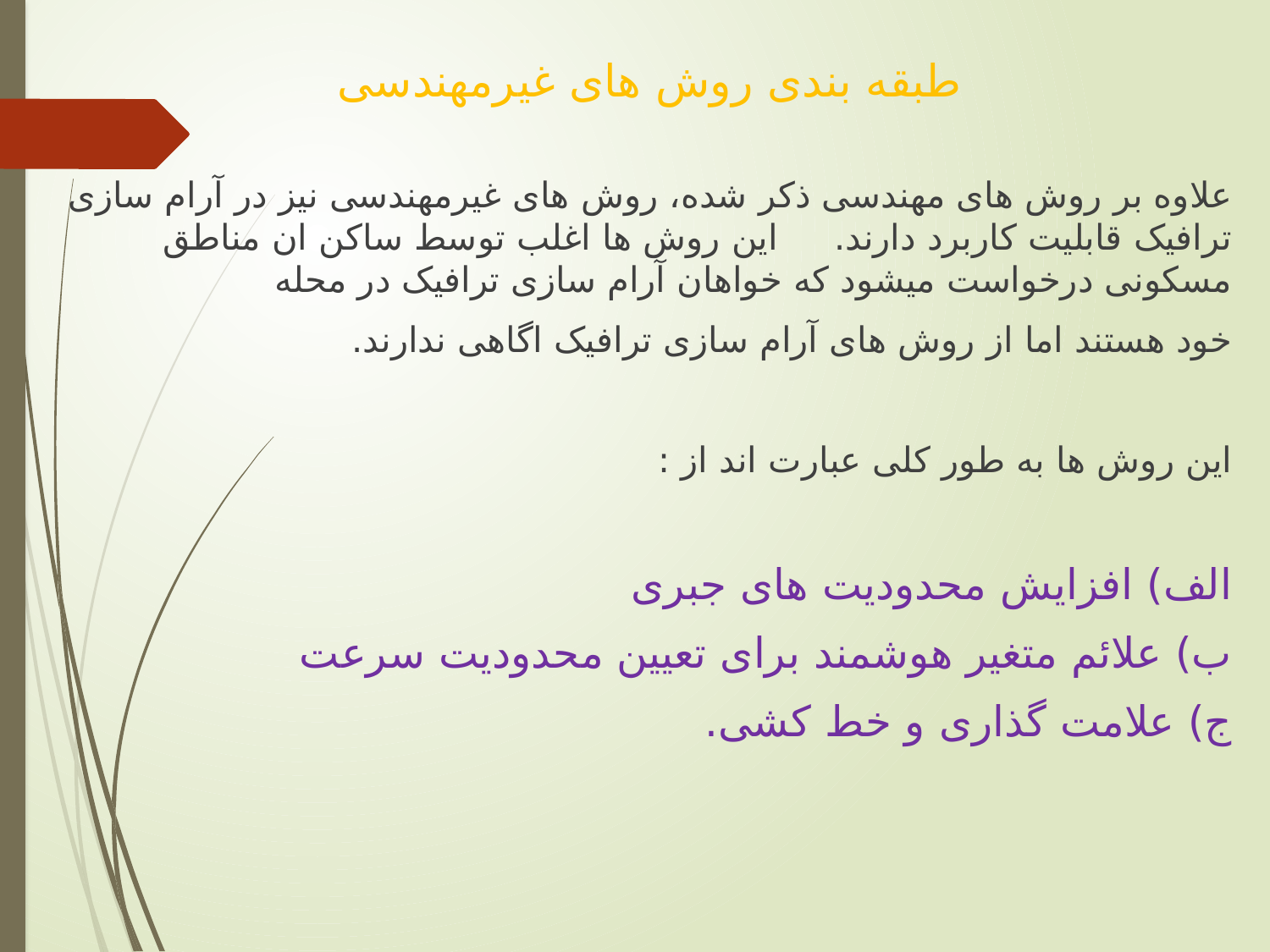

# طبقه بندی روش های غیرمهندسی
علاوه بر روش های مهندسی ذکر شده، روش های غیرمهندسی نیز در آرام سازی ترافیک قابلیت کاربرد دارند.     این روش ها اغلب توسط ساکن ان مناطق مسکونی درخواست میشود که خواهان آرام سازی ترافیک در محله
خود هستند اما از روش های آرام سازی ترافیک اگاهی ندارند.

این روش ها به طور کلی عبارت اند از :

الف) افزایش محدودیت های جبری
ب) علائم متغیر هوشمند برای تعیین محدودیت سرعت
ج) علامت گذاری و خط کشی.